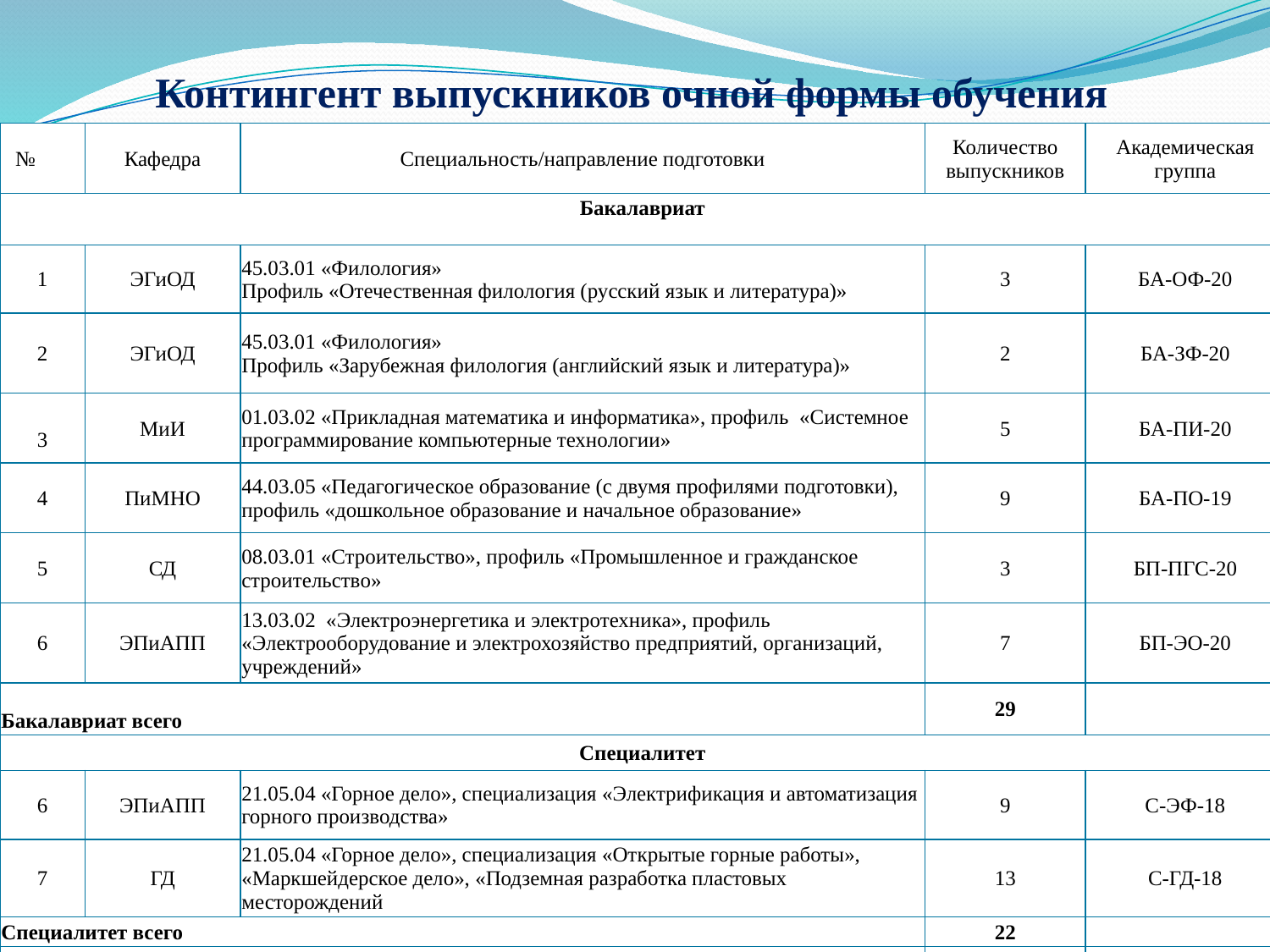

Контингент выпускников очной формы обучения
| № п/п | Кафедра | Специальность/направление подготовки | Количество выпускников | Академическая группа |
| --- | --- | --- | --- | --- |
| Бакалавриат |  |  |  |  |
| 1 | ЭГиОД | 45.03.01 «Филология» Профиль «Отечественная филология (русский язык и литература)» | 3 | БА-ОФ-20 |
| 2 | ЭГиОД | 45.03.01 «Филология» Профиль «Зарубежная филология (английский язык и литература)» | 2 | БА-ЗФ-20 |
| 3 | МиИ | 01.03.02 «Прикладная математика и информатика», профиль «Системное программирование компьютерные технологии» | 5 | БА-ПИ-20 |
| 4 | ПиМНО | 44.03.05 «Педагогическое образование (с двумя профилями подготовки), профиль «дошкольное образование и начальное образование» | 9 | БА-ПО-19 |
| 5 | СД | 08.03.01 «Строительство», профиль «Промышленное и гражданское строительство» | 3 | БП-ПГС-20 |
| 6 | ЭПиАПП | 13.03.02 «Электроэнергетика и электротехника», профиль «Электрооборудование и электрохозяйство предприятий, организаций, учреждений» | 7 | БП-ЭО-20 |
| Бакалавриат всего |  |  | 29 |  |
| Специалитет |  |  |  |  |
| 6 | ЭПиАПП | 21.05.04 «Горное дело», специализация «Электрификация и автоматизация горного производства» | 9 | С-ЭФ-18 |
| 7 | ГД | 21.05.04 «Горное дело», специализация «Открытые горные работы», «Маркшейдерское дело», «Подземная разработка пластовых месторождений | 13 | С-ГД-18 |
| Специалитет всего |  |  | 22 |  |
| Итого ожидаемый выпуск 2024 года |  |  | 54 |  |